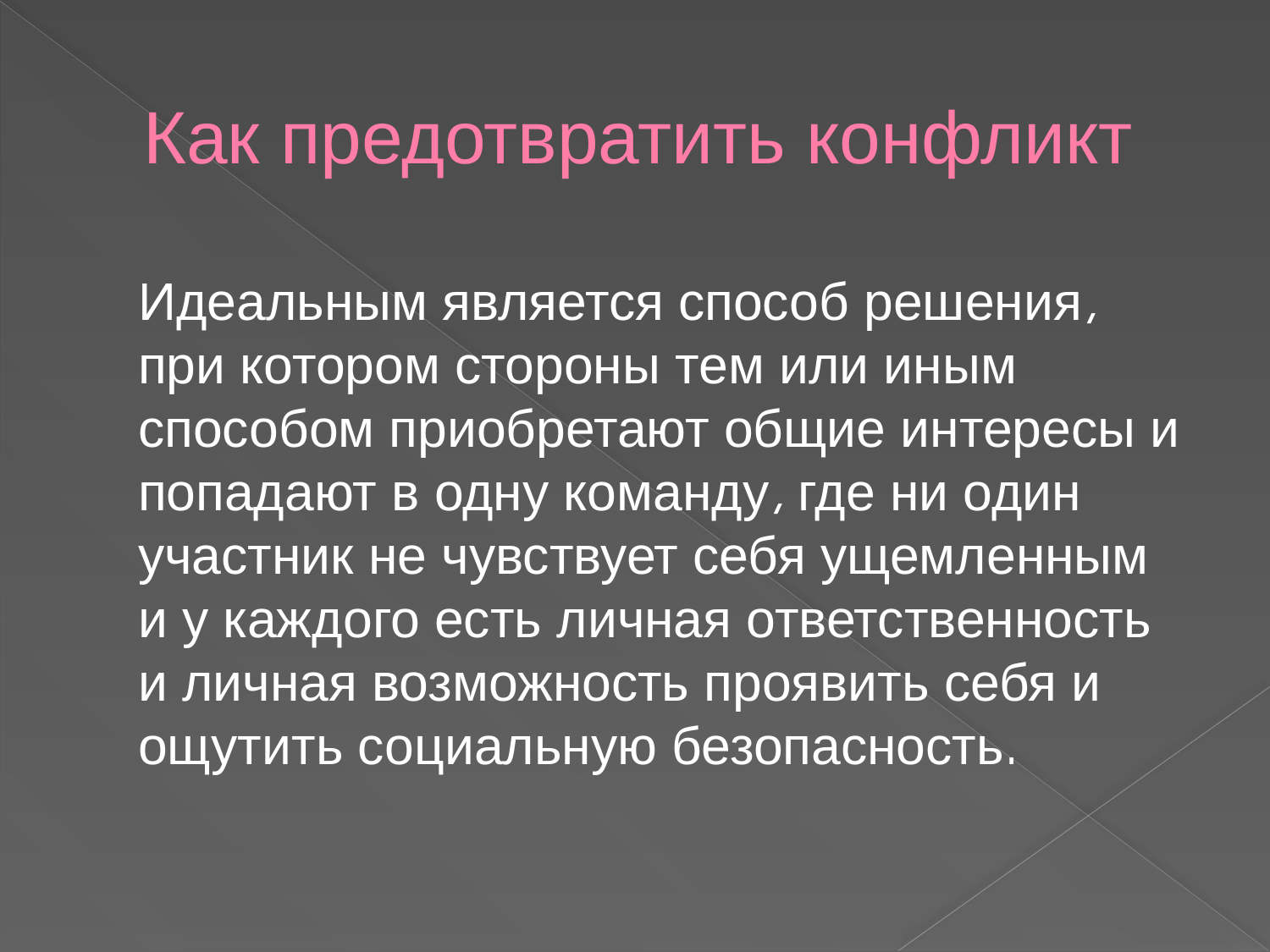

# Как предотвратить конфликт
Идеальным является способ решения, при котором стороны тем или иным способом приобретают общие интересы и попадают в одну команду, где ни один участник не чувствует себя ущемленным и у каждого есть личная ответственность и личная возможность проявить себя и ощутить социальную безопасность.